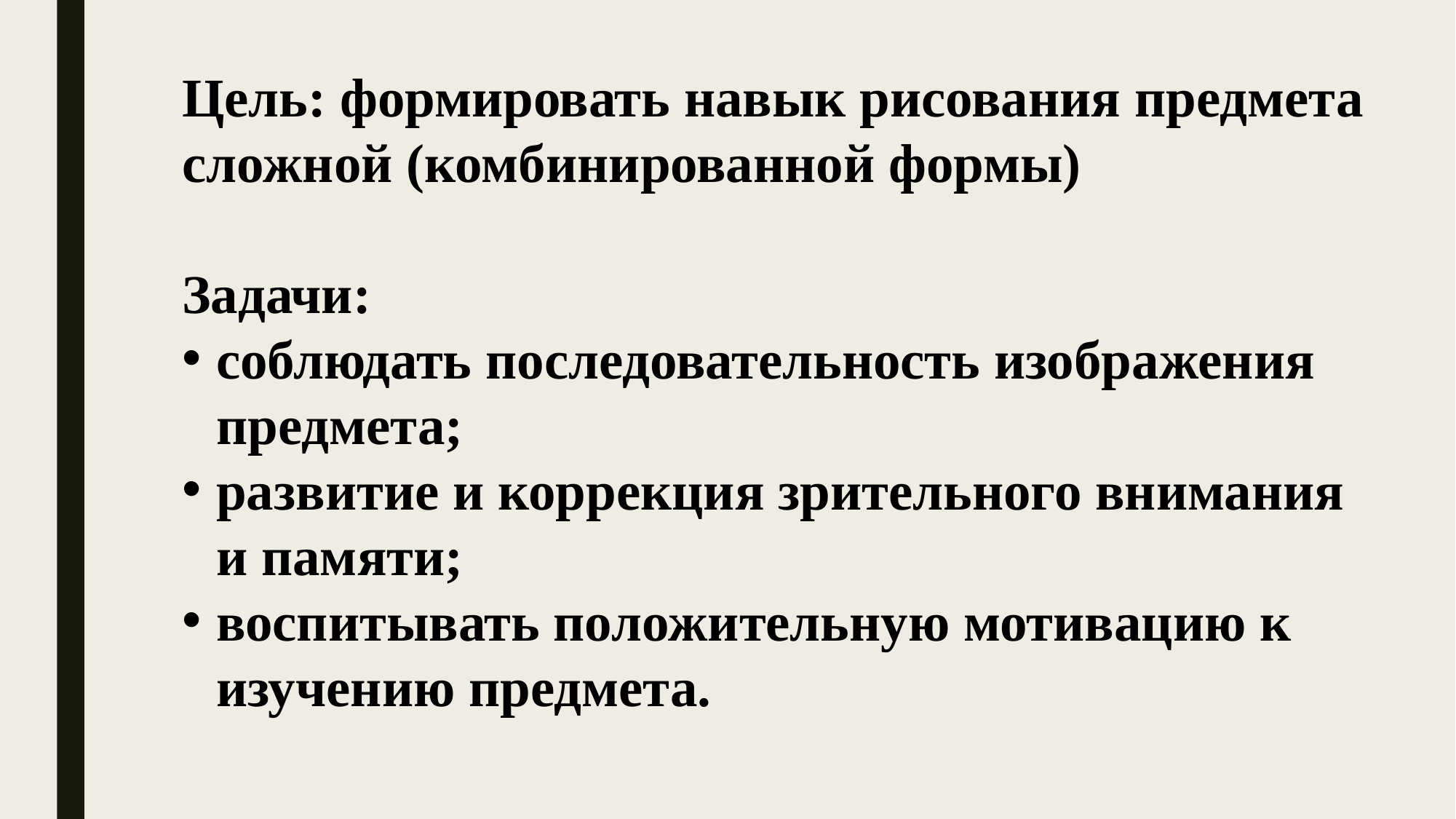

Цель: формировать навык рисования предмета сложной (комбинированной формы)

Задачи:
соблюдать последовательность изображения предмета;
развитие и коррекция зрительного внимания и памяти;
воспитывать положительную мотивацию к изучению предмета.